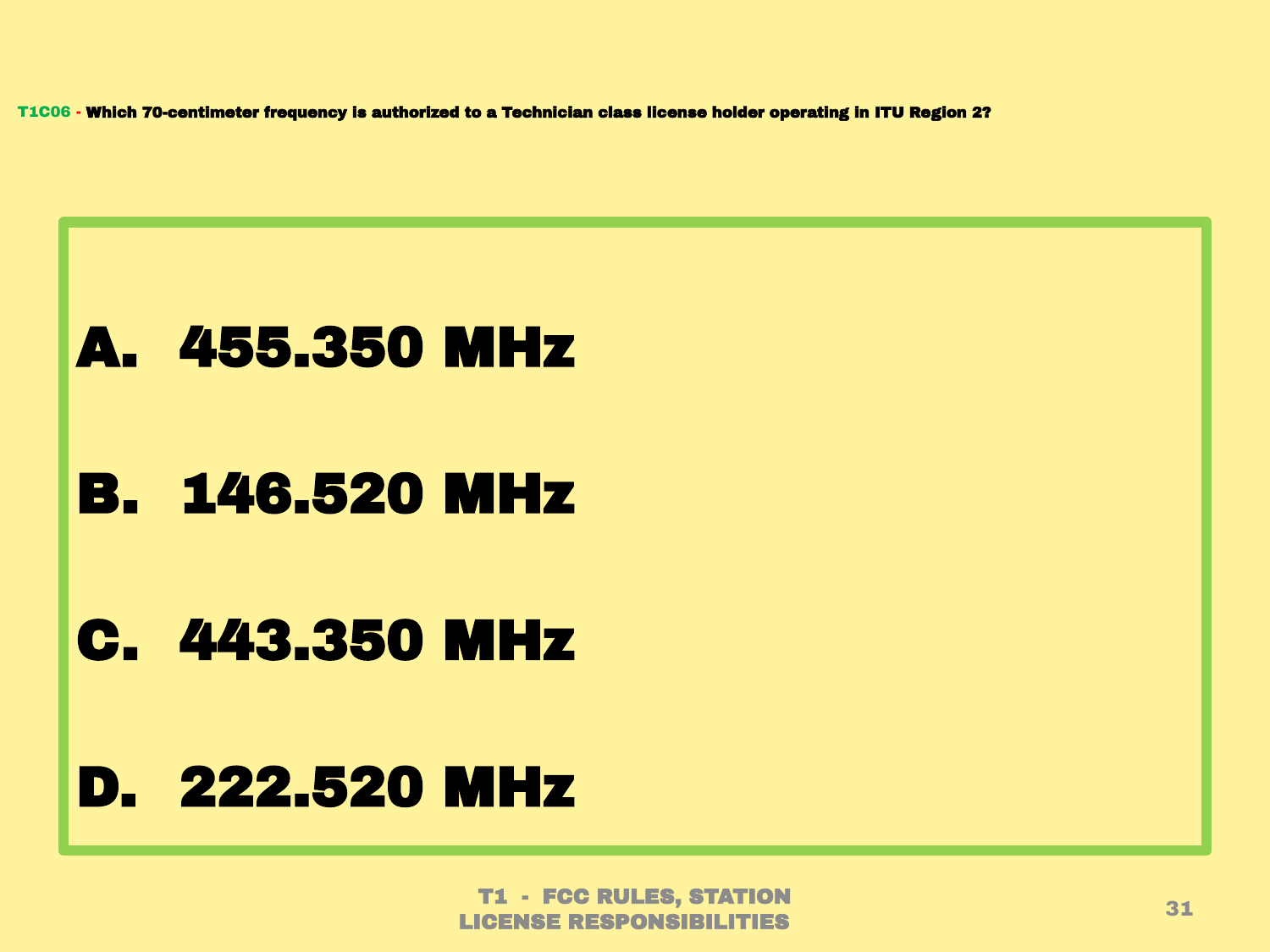

# T1C06 - Which 70-centimeter frequency is authorized to a Technician class license holder operating in ITU Region 2?

455.350 MHz
146.520 MHz
443.350 MHz
222.520 MHz

T1  -  FCC RULES, STATION LICENSE RESPONSIBILITIES
31